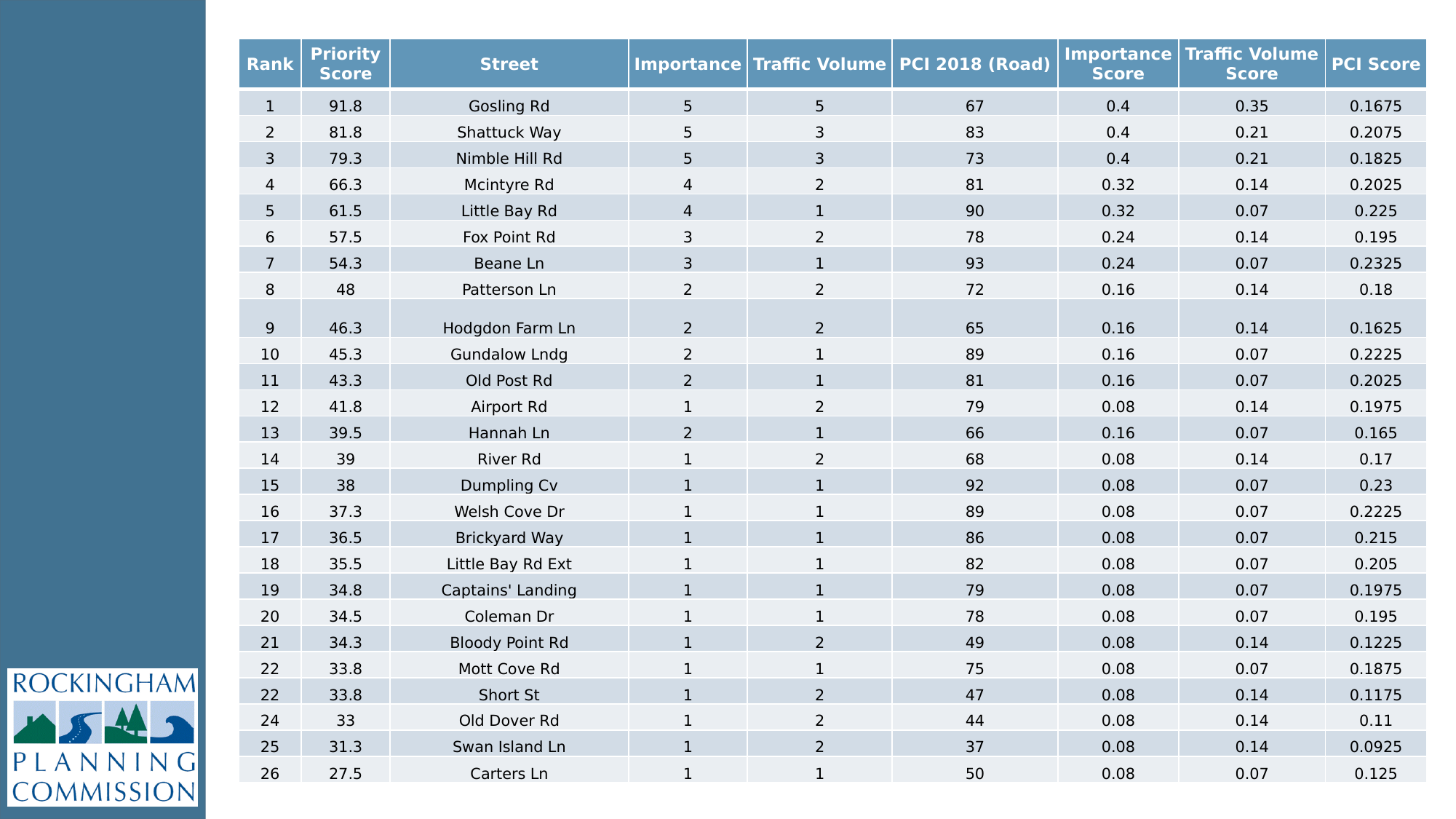

| Rank | Priority Score | Street | Importance | Traffic Volume | PCI 2018 (Road) | Importance Score | Traffic Volume Score | PCI Score |
| --- | --- | --- | --- | --- | --- | --- | --- | --- |
| 1 | 91.8 | Gosling Rd | 5 | 5 | 67 | 0.4 | 0.35 | 0.1675 |
| 2 | 81.8 | Shattuck Way | 5 | 3 | 83 | 0.4 | 0.21 | 0.2075 |
| 3 | 79.3 | Nimble Hill Rd | 5 | 3 | 73 | 0.4 | 0.21 | 0.1825 |
| 4 | 66.3 | Mcintyre Rd | 4 | 2 | 81 | 0.32 | 0.14 | 0.2025 |
| 5 | 61.5 | Little Bay Rd | 4 | 1 | 90 | 0.32 | 0.07 | 0.225 |
| 6 | 57.5 | Fox Point Rd | 3 | 2 | 78 | 0.24 | 0.14 | 0.195 |
| 7 | 54.3 | Beane Ln | 3 | 1 | 93 | 0.24 | 0.07 | 0.2325 |
| 8 | 48 | Patterson Ln | 2 | 2 | 72 | 0.16 | 0.14 | 0.18 |
| 9 | 46.3 | Hodgdon Farm Ln | 2 | 2 | 65 | 0.16 | 0.14 | 0.1625 |
| 10 | 45.3 | Gundalow Lndg | 2 | 1 | 89 | 0.16 | 0.07 | 0.2225 |
| 11 | 43.3 | Old Post Rd | 2 | 1 | 81 | 0.16 | 0.07 | 0.2025 |
| 12 | 41.8 | Airport Rd | 1 | 2 | 79 | 0.08 | 0.14 | 0.1975 |
| 13 | 39.5 | Hannah Ln | 2 | 1 | 66 | 0.16 | 0.07 | 0.165 |
| 14 | 39 | River Rd | 1 | 2 | 68 | 0.08 | 0.14 | 0.17 |
| 15 | 38 | Dumpling Cv | 1 | 1 | 92 | 0.08 | 0.07 | 0.23 |
| 16 | 37.3 | Welsh Cove Dr | 1 | 1 | 89 | 0.08 | 0.07 | 0.2225 |
| 17 | 36.5 | Brickyard Way | 1 | 1 | 86 | 0.08 | 0.07 | 0.215 |
| 18 | 35.5 | Little Bay Rd Ext | 1 | 1 | 82 | 0.08 | 0.07 | 0.205 |
| 19 | 34.8 | Captains' Landing | 1 | 1 | 79 | 0.08 | 0.07 | 0.1975 |
| 20 | 34.5 | Coleman Dr | 1 | 1 | 78 | 0.08 | 0.07 | 0.195 |
| 21 | 34.3 | Bloody Point Rd | 1 | 2 | 49 | 0.08 | 0.14 | 0.1225 |
| 22 | 33.8 | Mott Cove Rd | 1 | 1 | 75 | 0.08 | 0.07 | 0.1875 |
| 22 | 33.8 | Short St | 1 | 2 | 47 | 0.08 | 0.14 | 0.1175 |
| 24 | 33 | Old Dover Rd | 1 | 2 | 44 | 0.08 | 0.14 | 0.11 |
| 25 | 31.3 | Swan Island Ln | 1 | 2 | 37 | 0.08 | 0.14 | 0.0925 |
| 26 | 27.5 | Carters Ln | 1 | 1 | 50 | 0.08 | 0.07 | 0.125 |